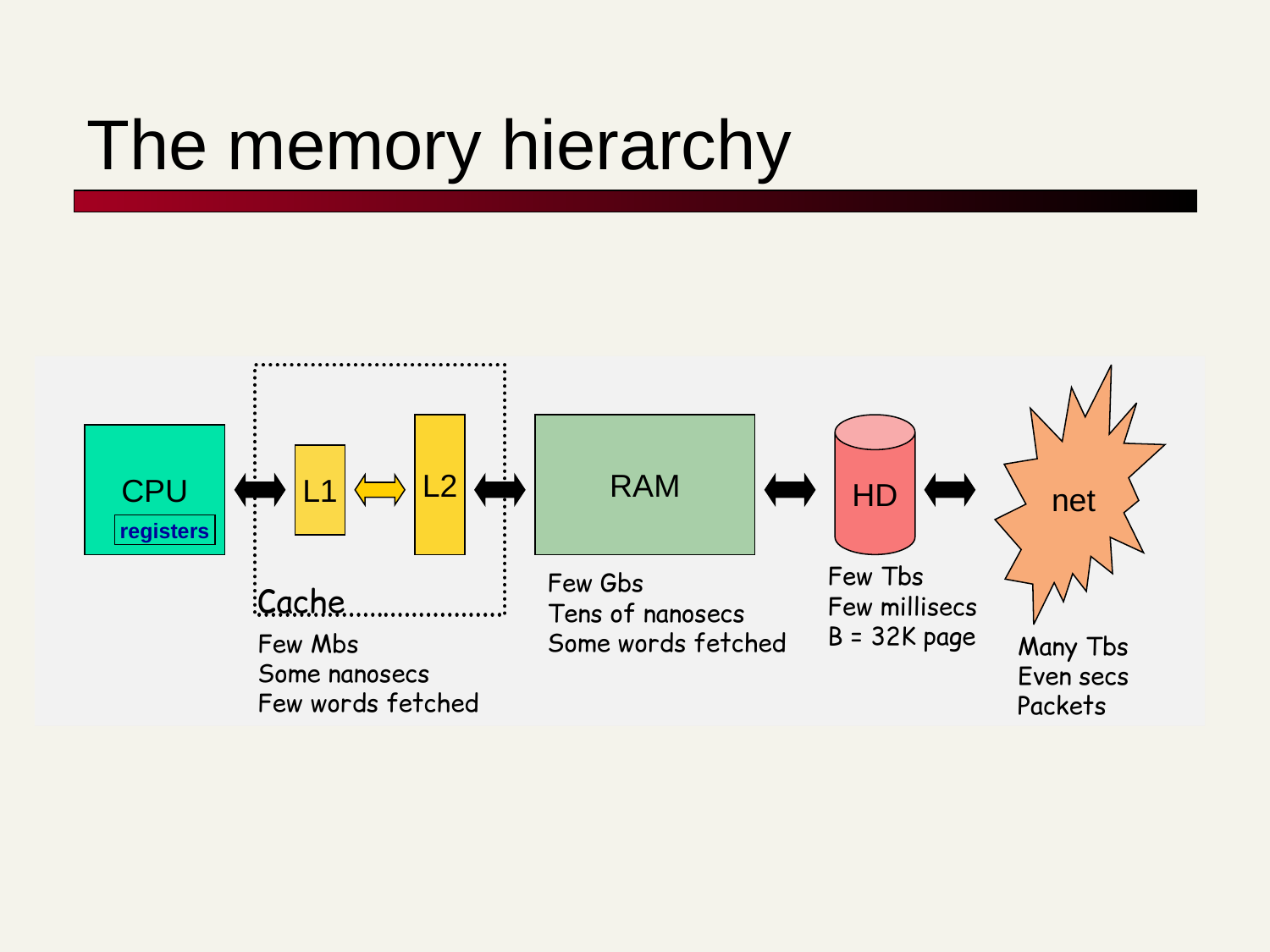

# The memory hierarchy

net

L2
RAM
HD
CPU
L1

registers
Few Tbs
Few Gbs
Tens of nanosecs
Some words fetched
Cache
Few Mbs
Some nanosecs
Few words fetched
Few millisecs
B = 32K page
Many Tbs
Even secs
Packets
1
RAM
CPU